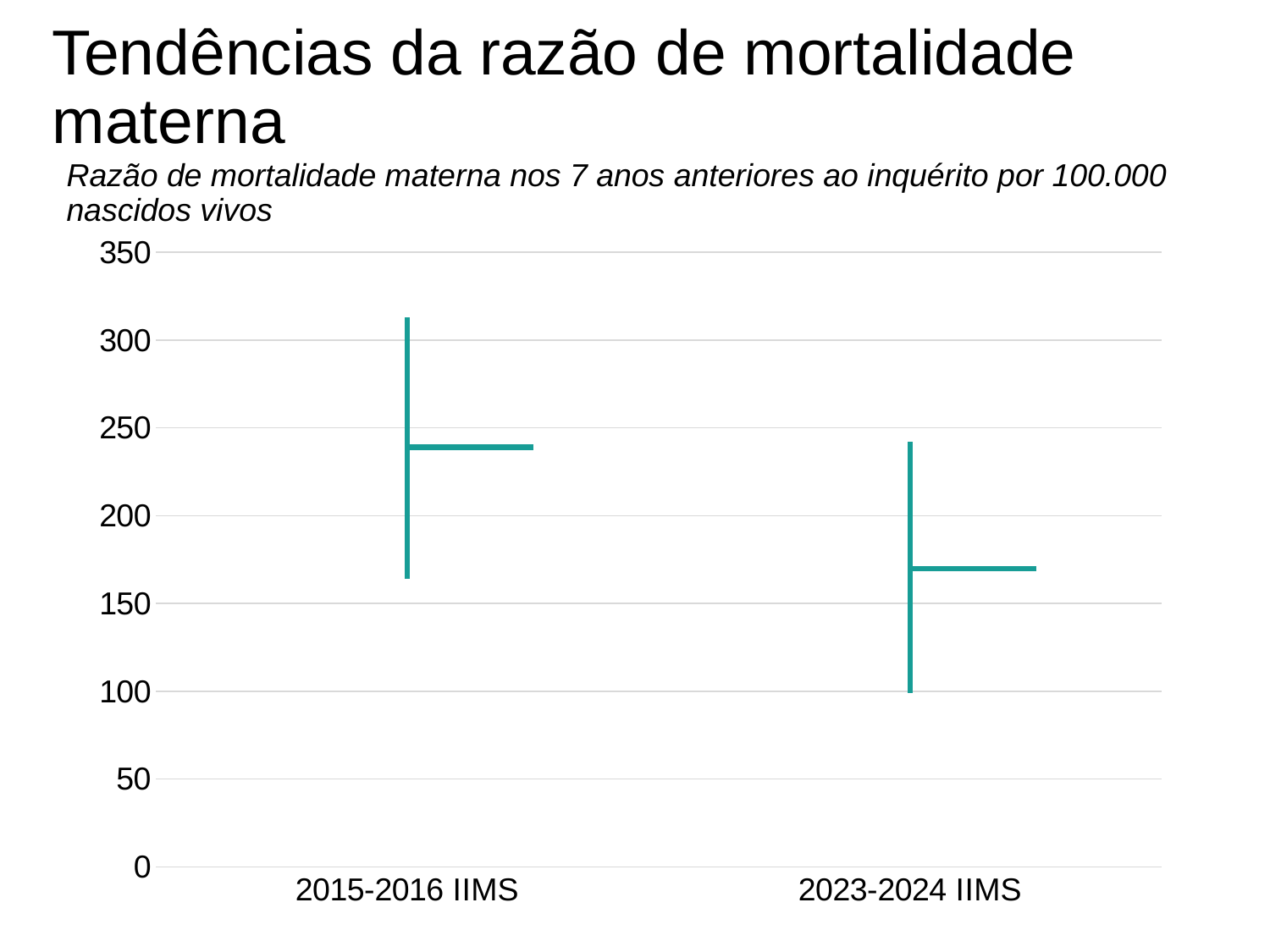

# Tendências da razão de mortalidade materna
Razão de mortalidade materna nos 7 anos anteriores ao inquérito por 100.000 nascidos vivos

[unsupported chart]